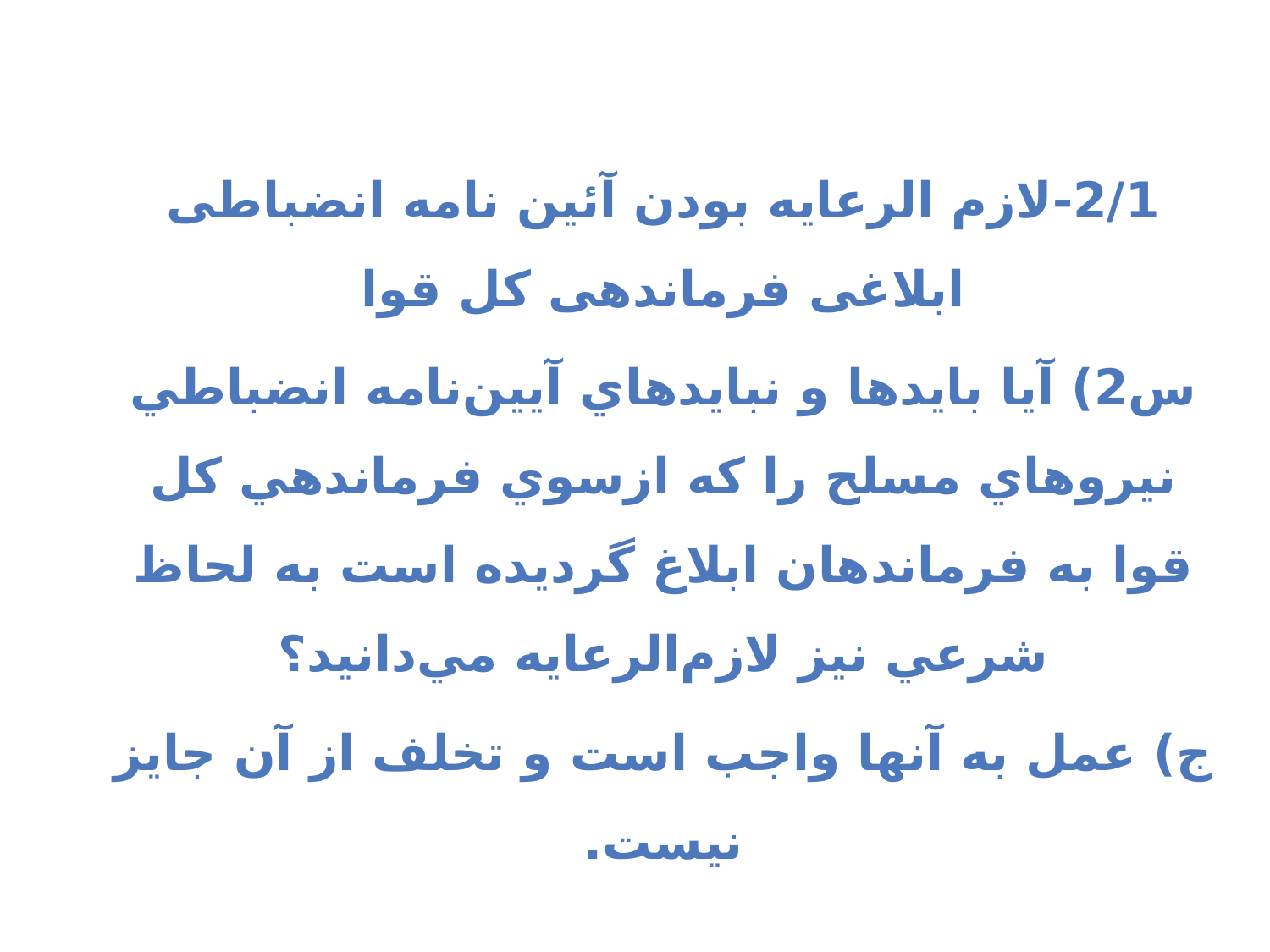

2/1-لازم الرعایه بودن آئین نامه انضباطی ابلاغی فرماندهی کل قوا
س2) آيا بايدها و نبايدهاي آيين‌نامه انضباطي نيروهاي مسلح را كه ازسوي فرماندهي كل قوا به فرماندهان ابلاغ گرديده است به لحاظ شرعي نيز لازم‌الرعايه مي‌دانيد؟
ج) عمل به آنها واجب است و تخلف از آن جايز نيست.